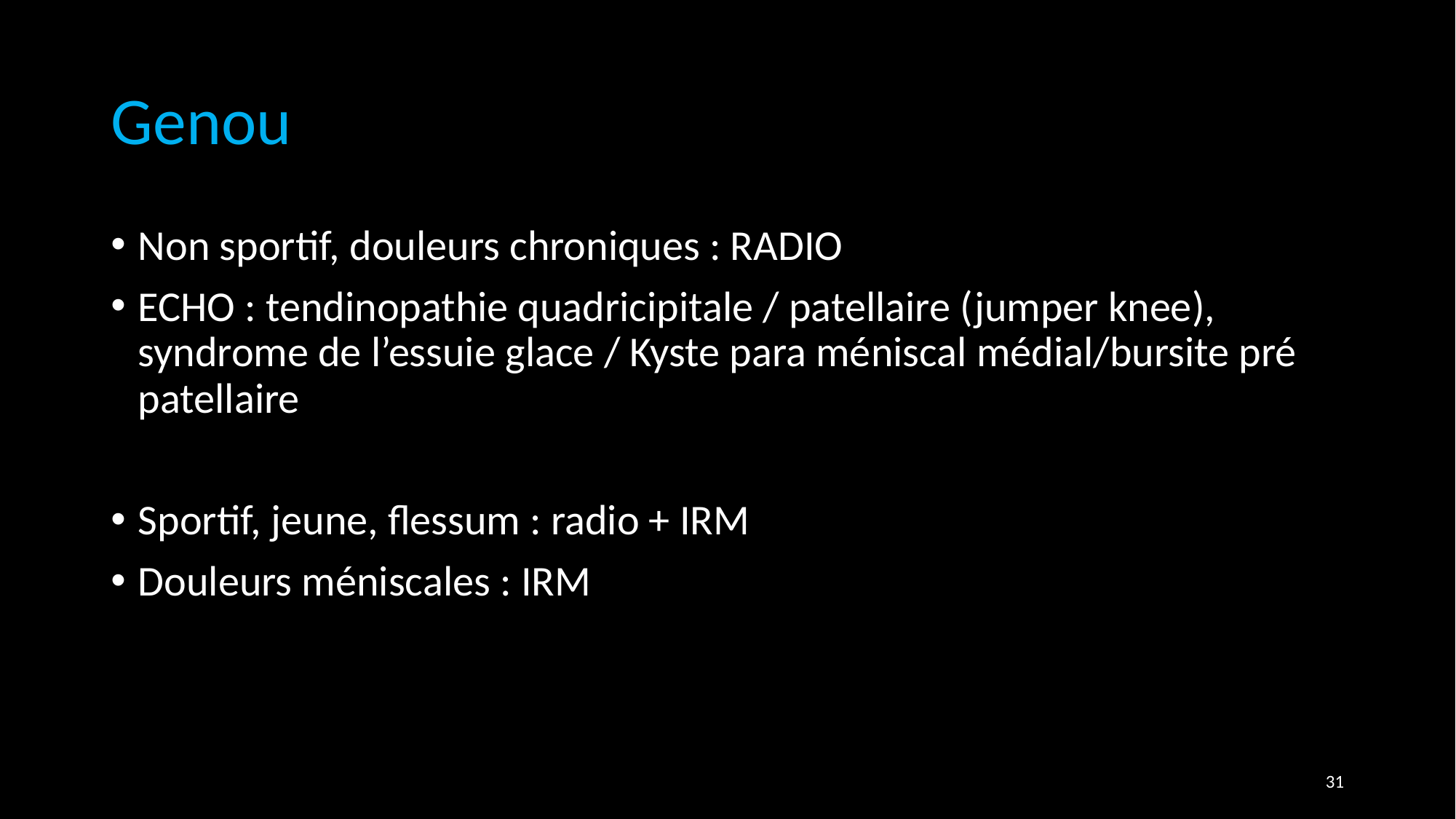

# Genou
Non sportif, douleurs chroniques : RADIO
ECHO : tendinopathie quadricipitale / patellaire (jumper knee), syndrome de l’essuie glace / Kyste para méniscal médial/bursite pré patellaire

Sportif, jeune, flessum : radio + IRM
Douleurs méniscales : IRM
31